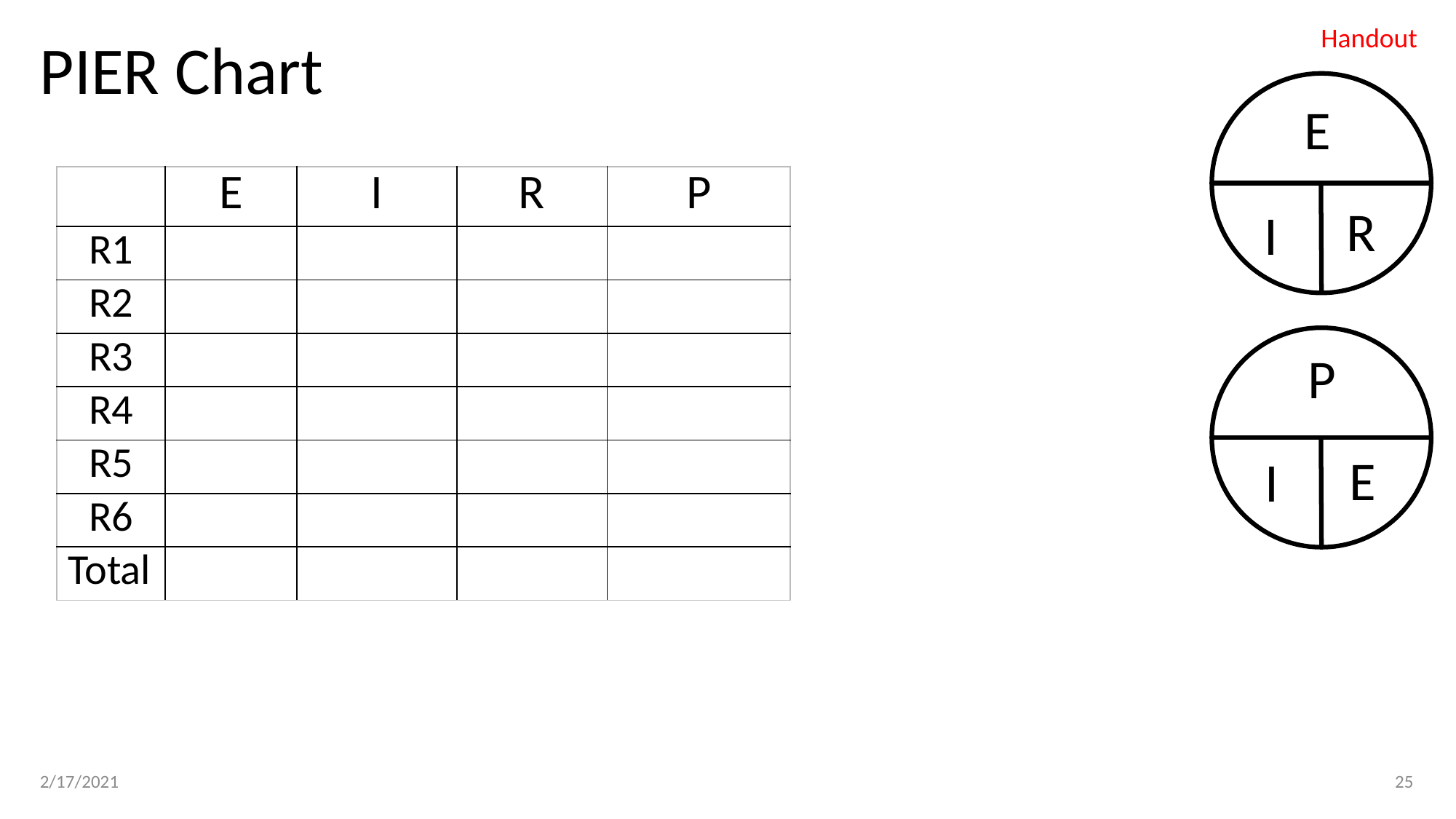

Handout
# PIER Chart

E
R
I
|  | E | I | R | P |
| --- | --- | --- | --- | --- |
| R1 |  |  |  |  |
| R2 |  |  |  |  |
| R3 |  |  |  |  |
| R4 |  |  |  |  |
| R5 |  |  |  |  |
| R6 |  |  |  |  |
| Total |  |  |  |  |

P
E
I
2/17/2021
25